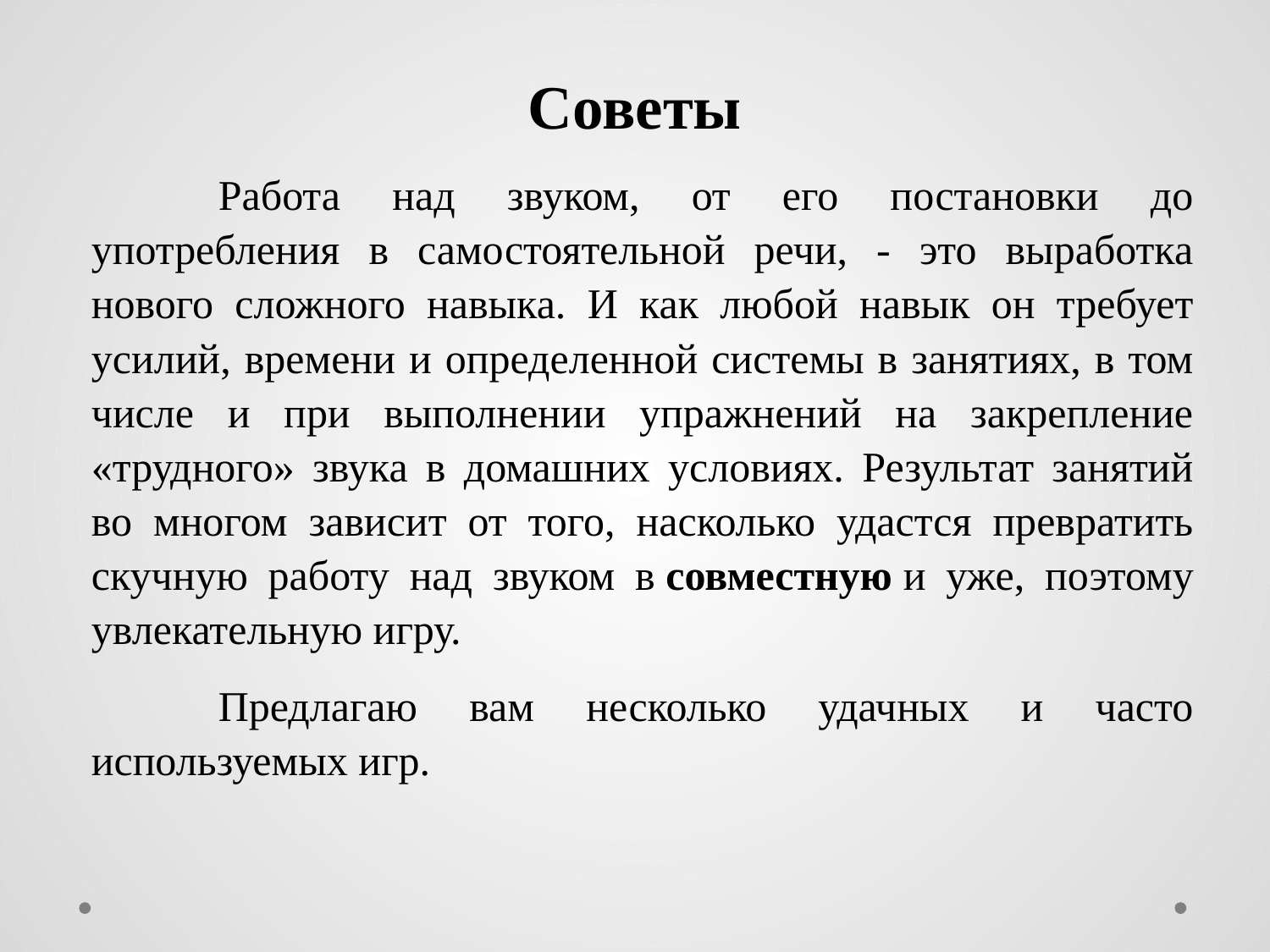

Советы
	Работа над звуком, от его постановки до употребления в самостоятельной речи, - это выработка нового сложного навыка. И как любой навык он требует усилий, времени и определенной системы в занятиях, в том числе и при выполнении упражнений на закрепление «трудного» звука в домашних условиях. Результат занятий во многом зависит от того, насколько удастся превратить скучную работу над звуком в совместную и уже, поэтому увлекательную игру.
	Предлагаю вам несколько удачных и часто используемых игр.